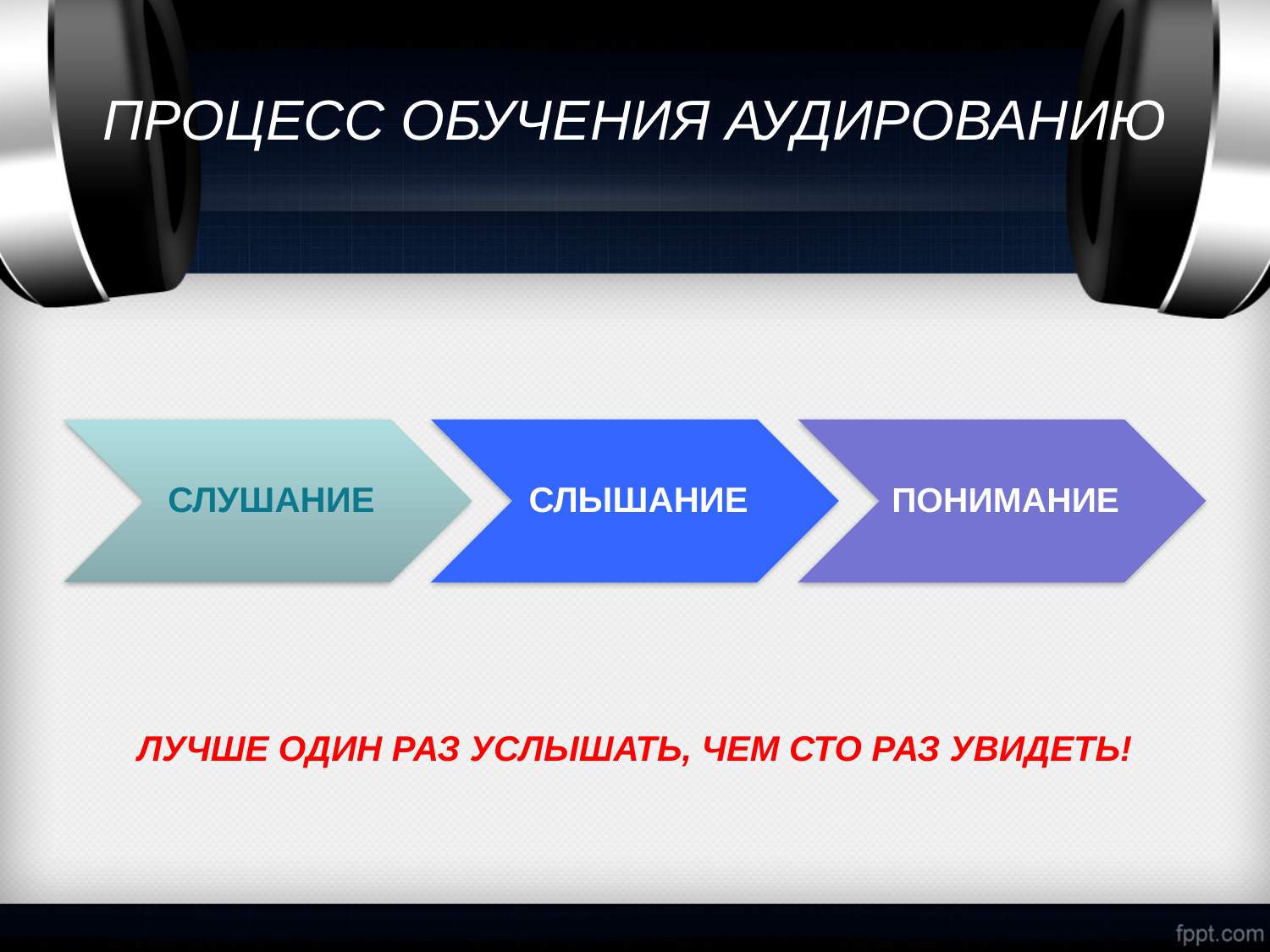

# ПРОЦЕСС ОБУЧЕНИЯ АУДИРОВАНИЮ
СЛУШАНИЕ
СЛЫШАНИЕ
ПОНИМАНИЕ
ЛУЧШЕ ОДИН РАЗ УСЛЫШАТЬ, ЧЕМ СТО РАЗ УВИДЕТЬ!